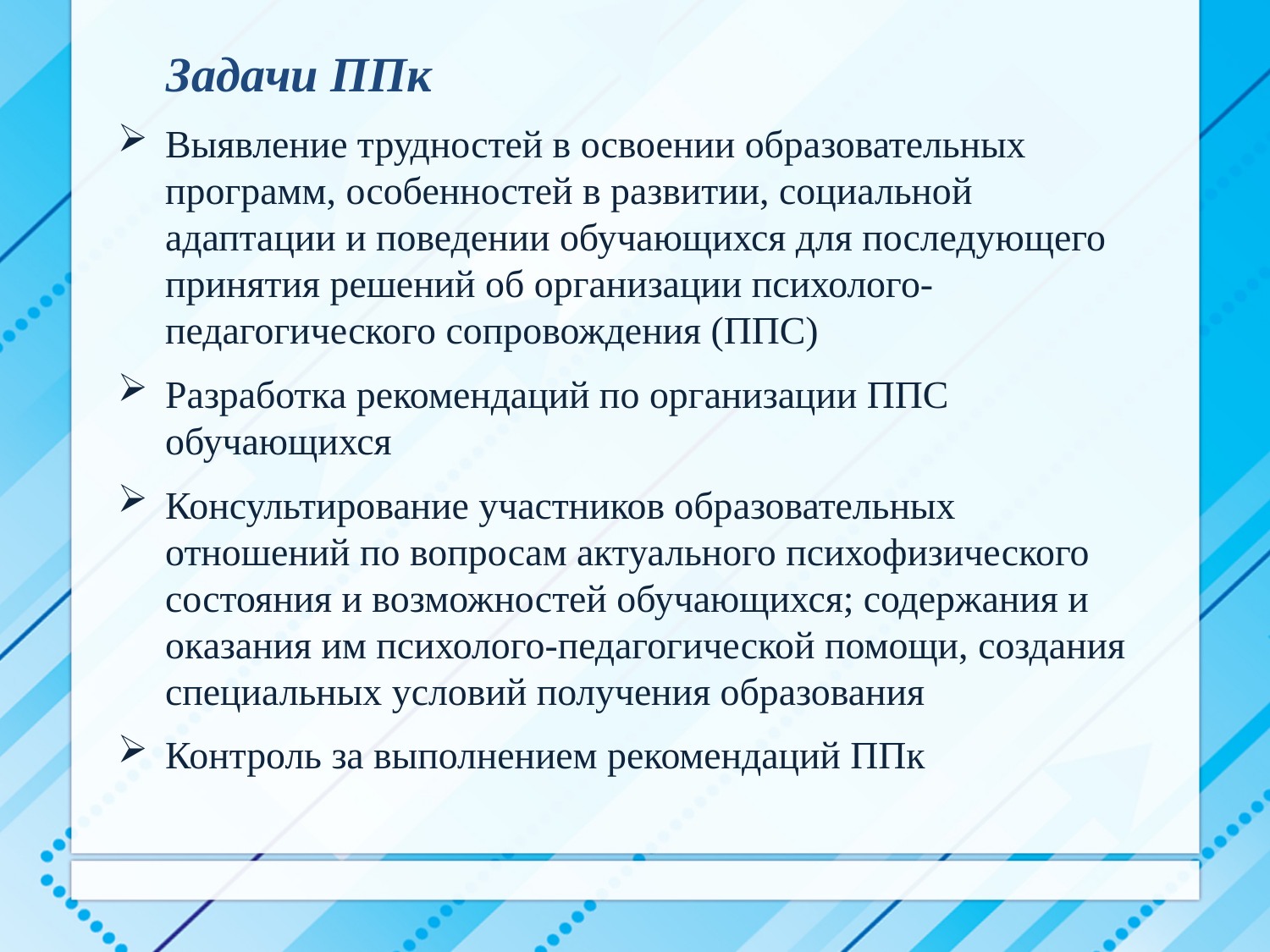

Задачи ППк
Выявление трудностей в освоении образовательных программ, особенностей в развитии, социальной адаптации и поведении обучающихся для последующего принятия решений об организации психолого-педагогического сопровождения (ППС)
Разработка рекомендаций по организации ППС обучающихся
Консультирование участников образовательных отношений по вопросам актуального психофизического состояния и возможностей обучающихся; содержания и оказания им психолого-педагогической помощи, создания специальных условий получения образования
Контроль за выполнением рекомендаций ППк